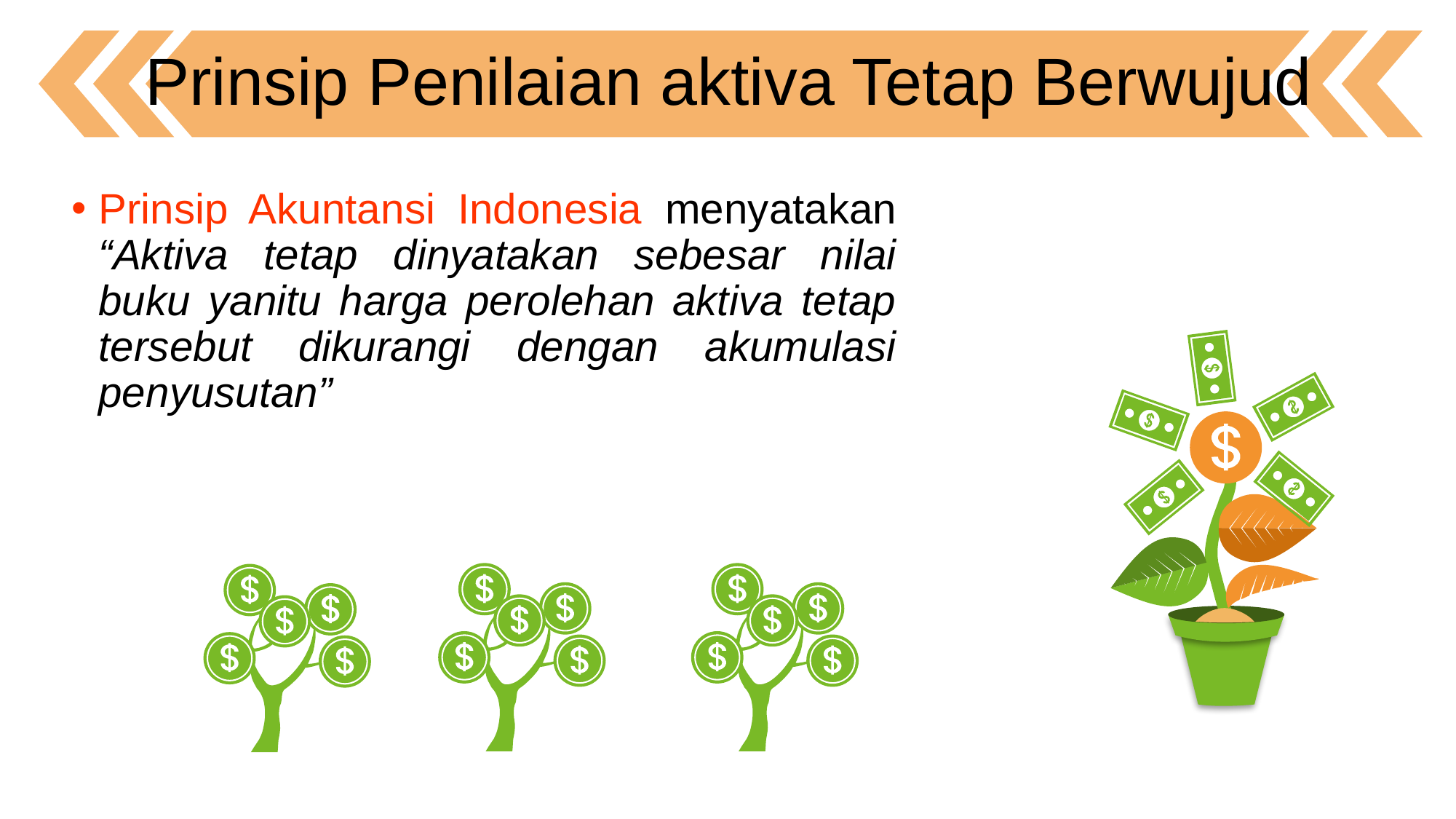

Prinsip Penilaian aktiva Tetap Berwujud
Prinsip Akuntansi Indonesia menyatakan “Aktiva tetap dinyatakan sebesar nilai buku yanitu harga perolehan aktiva tetap tersebut dikurangi dengan akumulasi penyusutan”